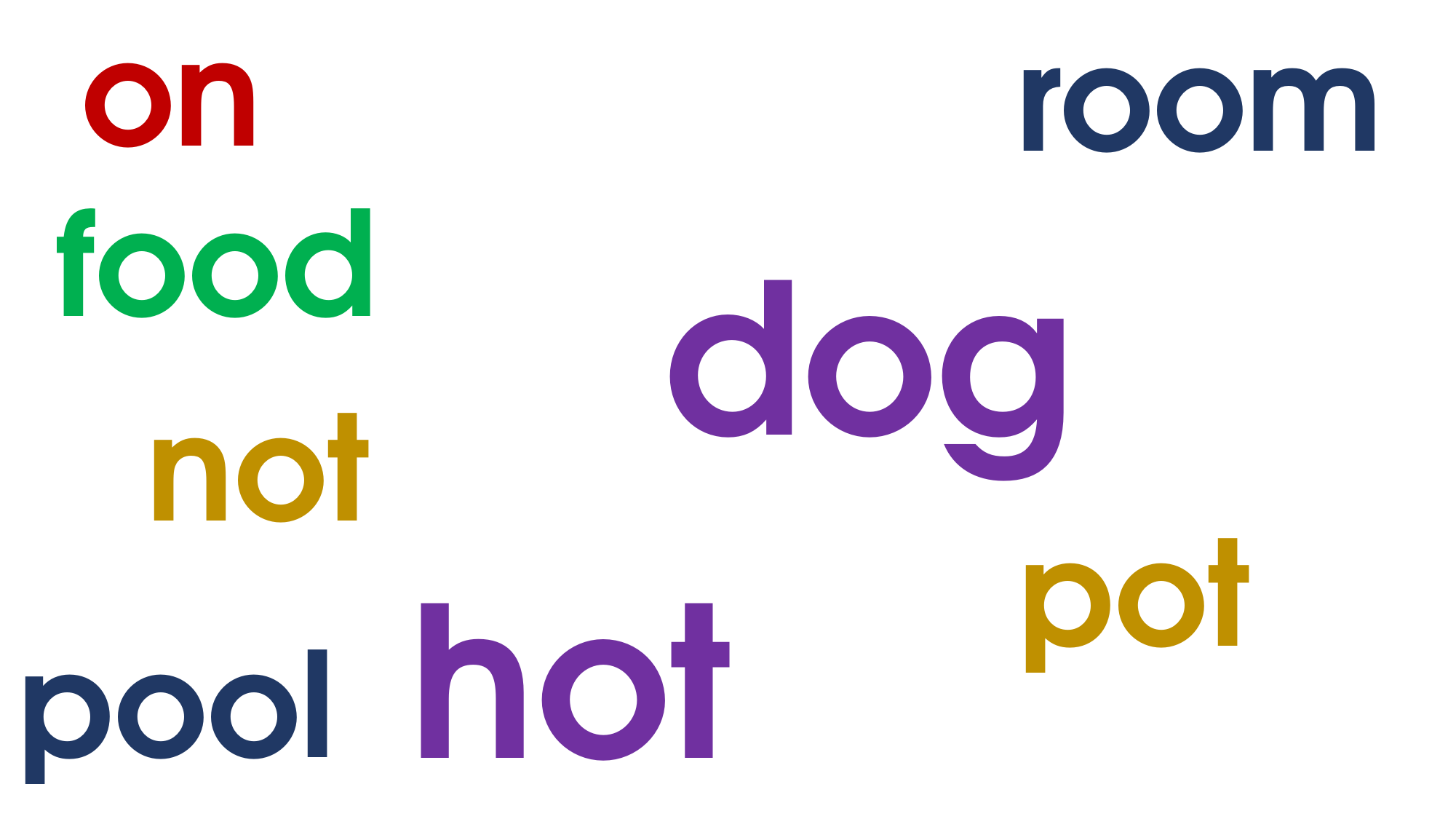

room
on
food
dog
not
pot
hot
pool